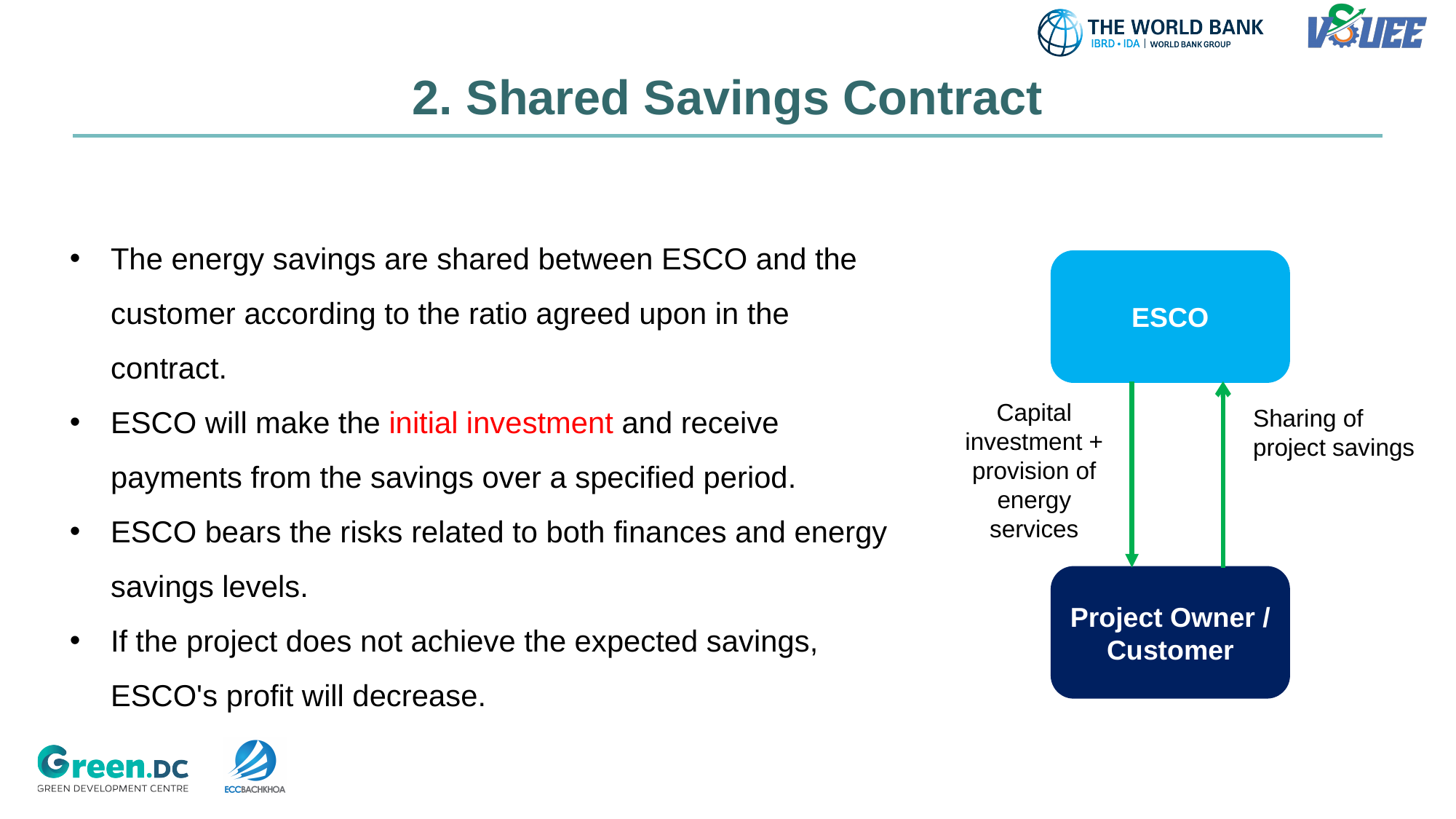

# 2. Shared Savings Contract
The energy savings are shared between ESCO and the customer according to the ratio agreed upon in the contract.
ESCO will make the initial investment and receive payments from the savings over a specified period.
ESCO bears the risks related to both finances and energy savings levels.
If the project does not achieve the expected savings, ESCO's profit will decrease.
ESCO
Capital investment + provision of energy services
Sharing of project savings
Project Owner / Customer